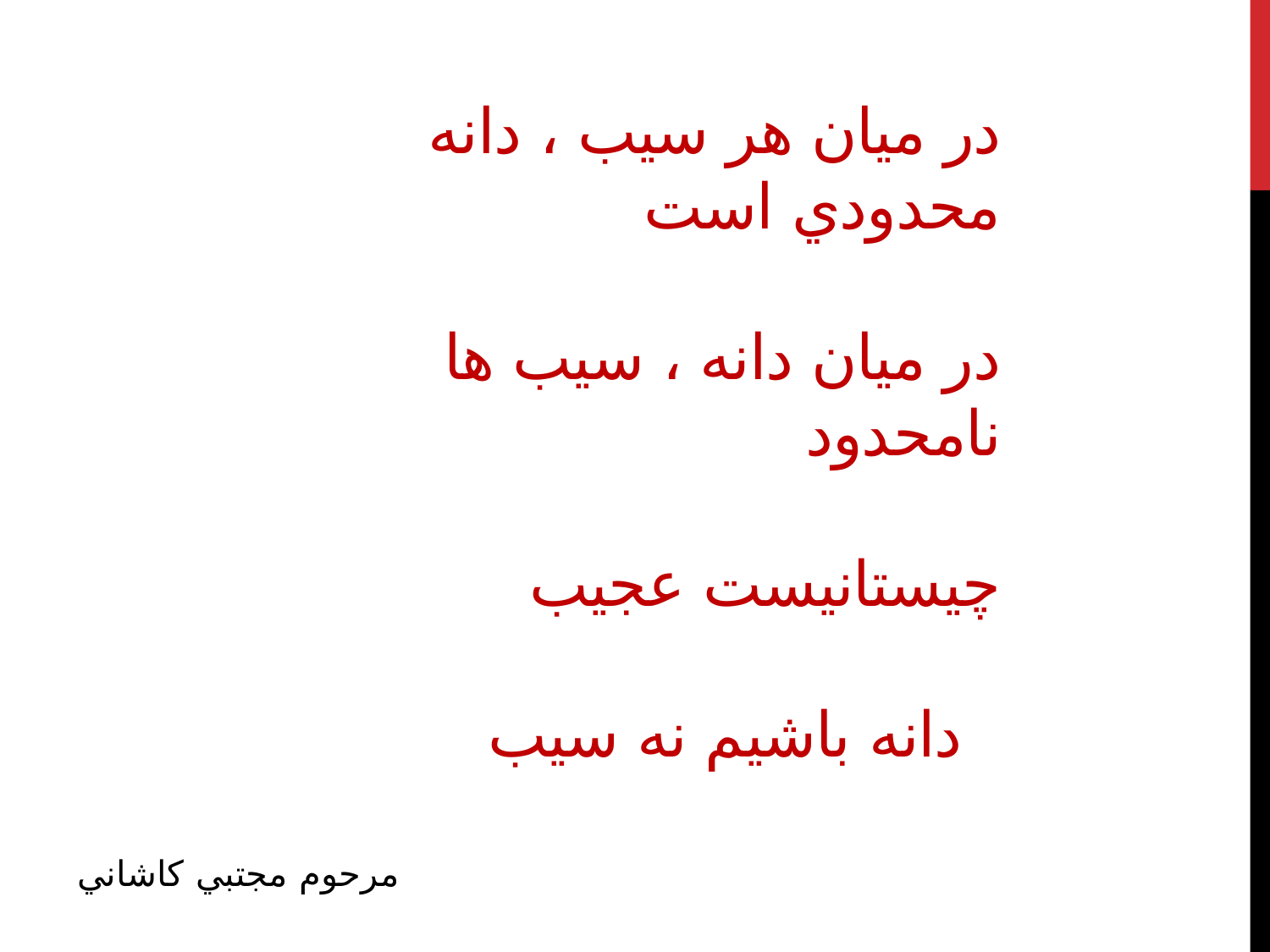

# در ميان هر سيب ، دانه  محدودي است در ميان دانه ، سيب ها نامحدود چيستانيست عجيب دانه باشيم نه سيب
مرحوم مجتبي كاشاني